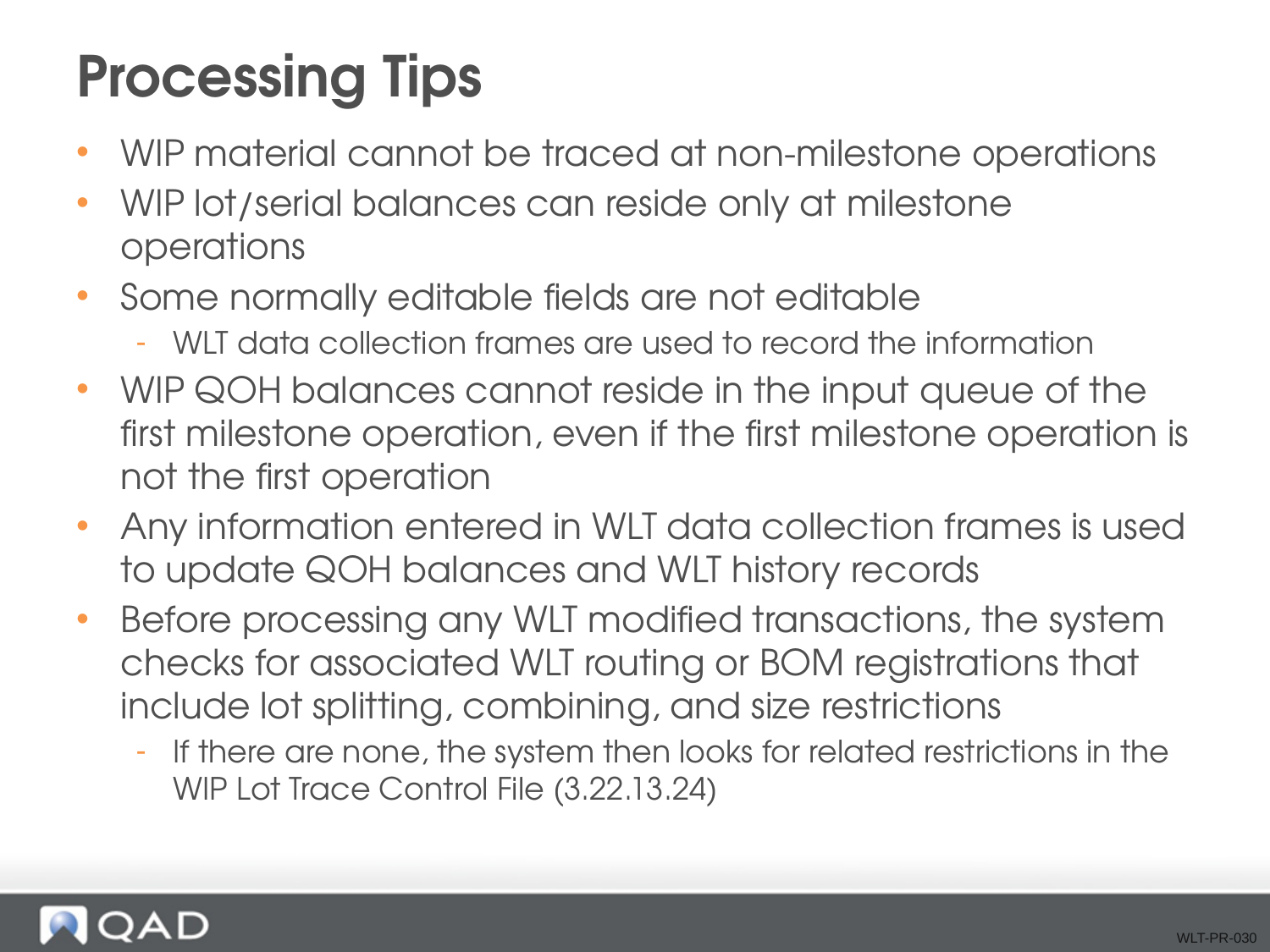

# Processing Tips
WIP material cannot be traced at non-milestone operations
WIP lot/serial balances can reside only at milestone operations
Some normally editable fields are not editable
WLT data collection frames are used to record the information
WIP QOH balances cannot reside in the input queue of the first milestone operation, even if the first milestone operation is not the first operation
Any information entered in WLT data collection frames is used to update QOH balances and WLT history records
Before processing any WLT modified transactions, the system checks for associated WLT routing or BOM registrations that include lot splitting, combining, and size restrictions
If there are none, the system then looks for related restrictions in the WIP Lot Trace Control File (3.22.13.24)

WLT-PR-030